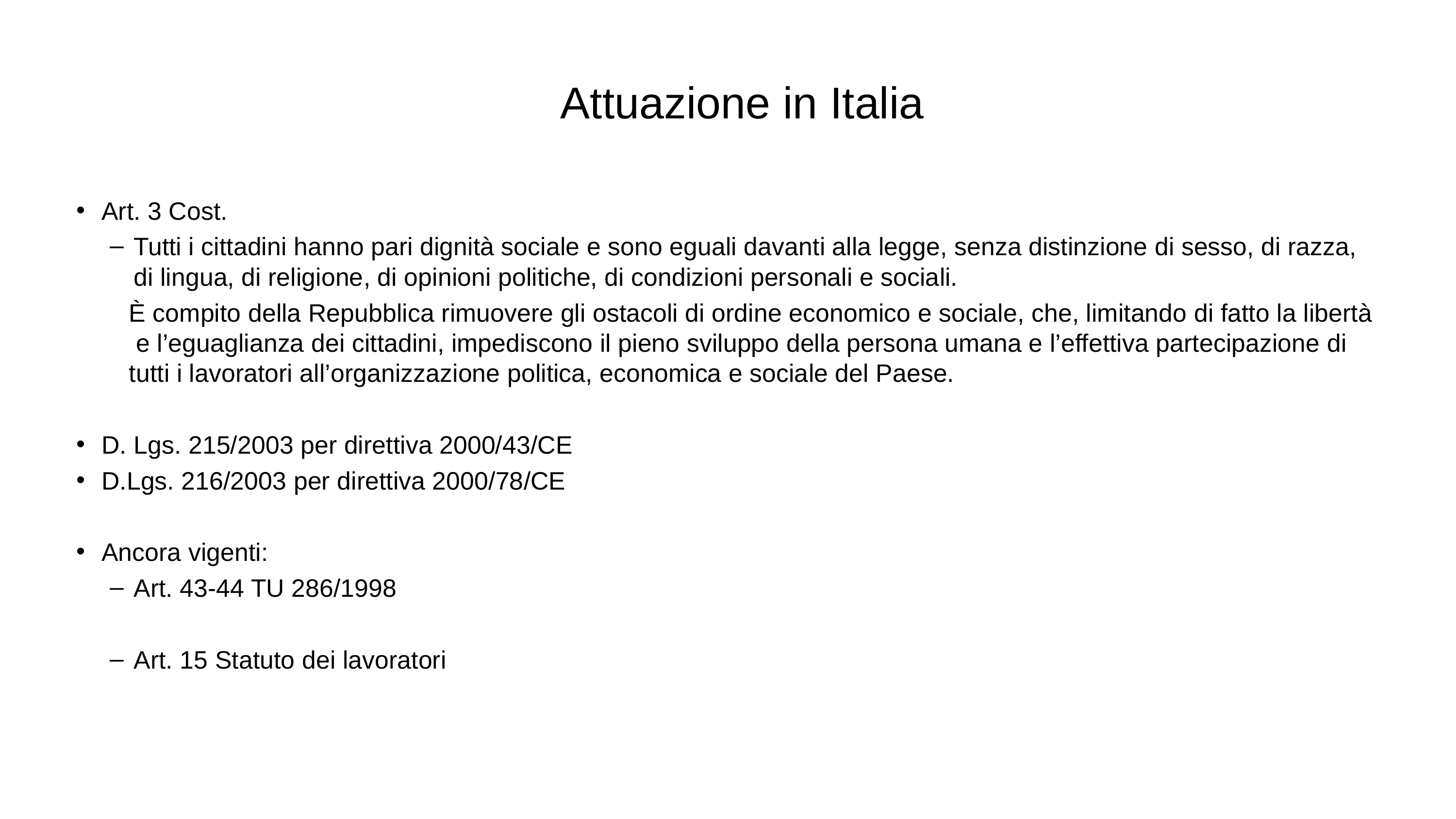

# Attuazione in Italia
Art. 3 Cost.
Tutti i cittadini hanno pari dignità sociale e sono eguali davanti alla legge, senza distinzione di sesso, di razza, di lingua, di religione, di opinioni politiche, di condizioni personali e sociali.
È compito della Repubblica rimuovere gli ostacoli di ordine economico e sociale, che, limitando di fatto la libertà  e l’eguaglianza dei cittadini, impediscono il pieno sviluppo della persona umana e l’effettiva partecipazione di tutti i lavoratori all’organizzazione politica, economica e sociale del Paese.

D. Lgs. 215/2003 per direttiva 2000/43/CE
D.Lgs. 216/2003 per direttiva 2000/78/CE

Ancora vigenti:
Art. 43-44 TU 286/1998

Art. 15 Statuto dei lavoratori